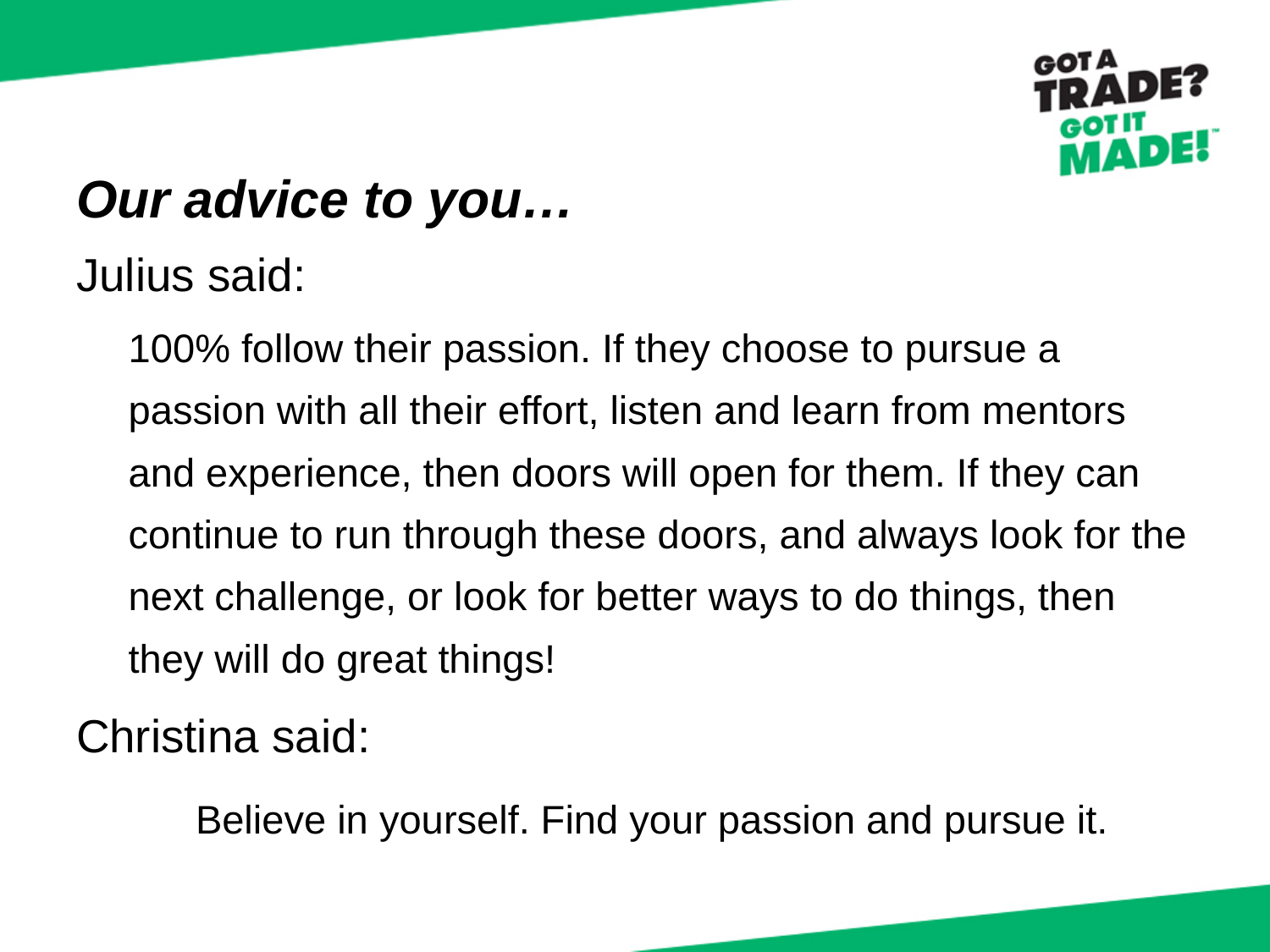

# Our advice to you…
Julius said:
100% follow their passion. If they choose to pursue a passion with all their effort, listen and learn from mentors and experience, then doors will open for them. If they can continue to run through these doors, and always look for the next challenge, or look for better ways to do things, then they will do great things!
Christina said:
	Believe in yourself. Find your passion and pursue it.